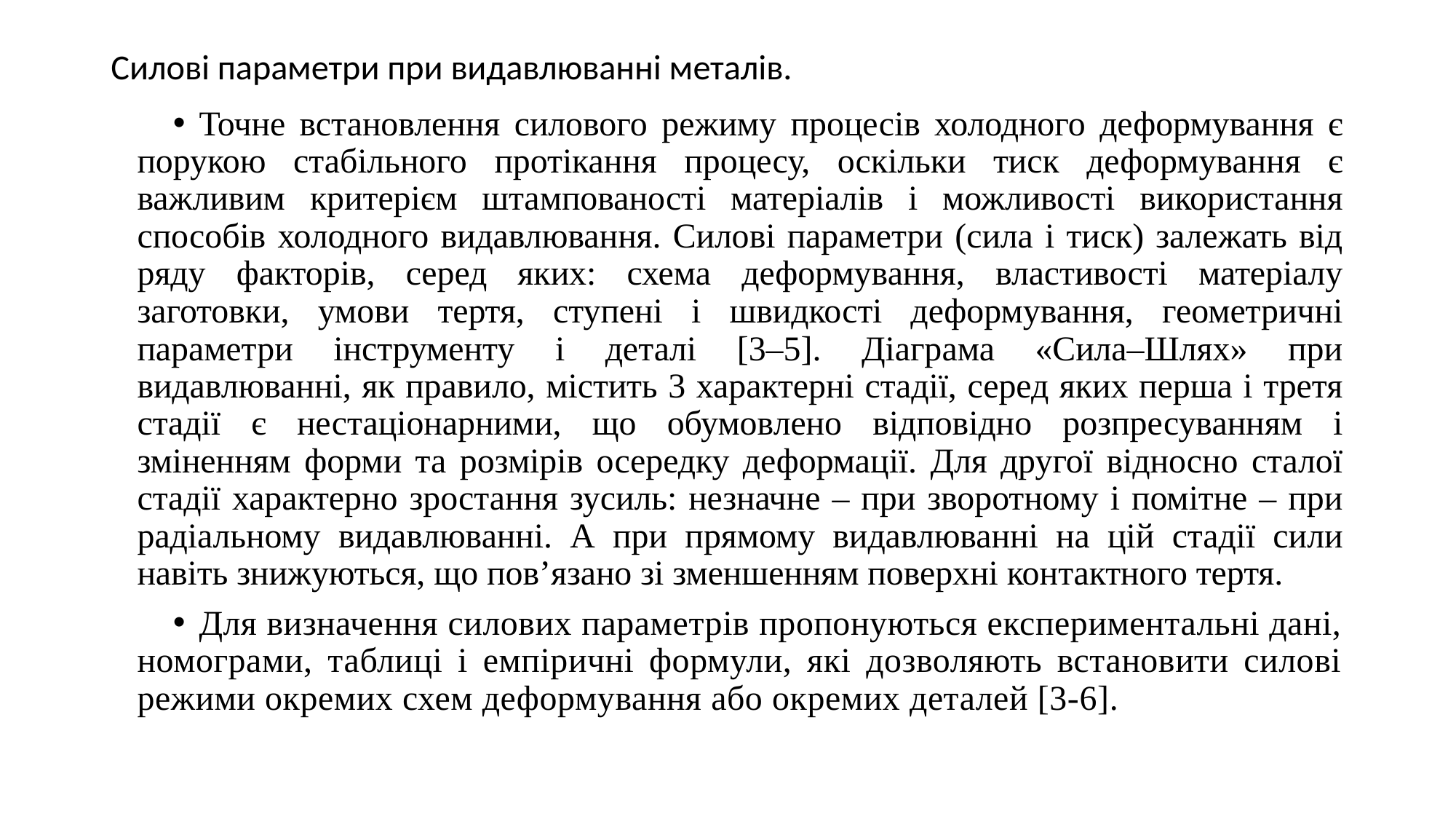

# Силові параметри при видавлюванні металів.
Точне встановлення силового режиму процесів холодного деформування є порукою стабільного протікання процесу, оскільки тиск деформування є важливим критерієм штампованості матеріалів і можливості використання способів холодного видавлювання. Силові параметри (сила і тиск) залежать від ряду факторів, серед яких: схема деформування, властивості матеріалу заготовки, умови тертя, ступені і швидкості деформування, геометричні параметри інструменту і деталі [3–5]. Діаграма «Сила–Шлях» при видавлюванні, як правило, містить 3 характерні стадії, серед яких перша і третя стадії є нестаціонарними, що обумовлено відповідно розпресуванням і зміненням форми та розмірів осередку деформації. Для другої відносно сталої стадії характерно зростання зусиль: незначне – при зворотному і помітне – при радіальному видавлюванні. А при прямому видавлюванні на цій стадії сили навіть знижуються, що пов’язано зі зменшенням поверхні контактного тертя.
Для визначення силових параметрів пропонуються експериментальні дані, номограми, таблиці і емпіричні формули, які дозволяють встановити силові режими окремих схем деформування або окремих деталей [3-6].